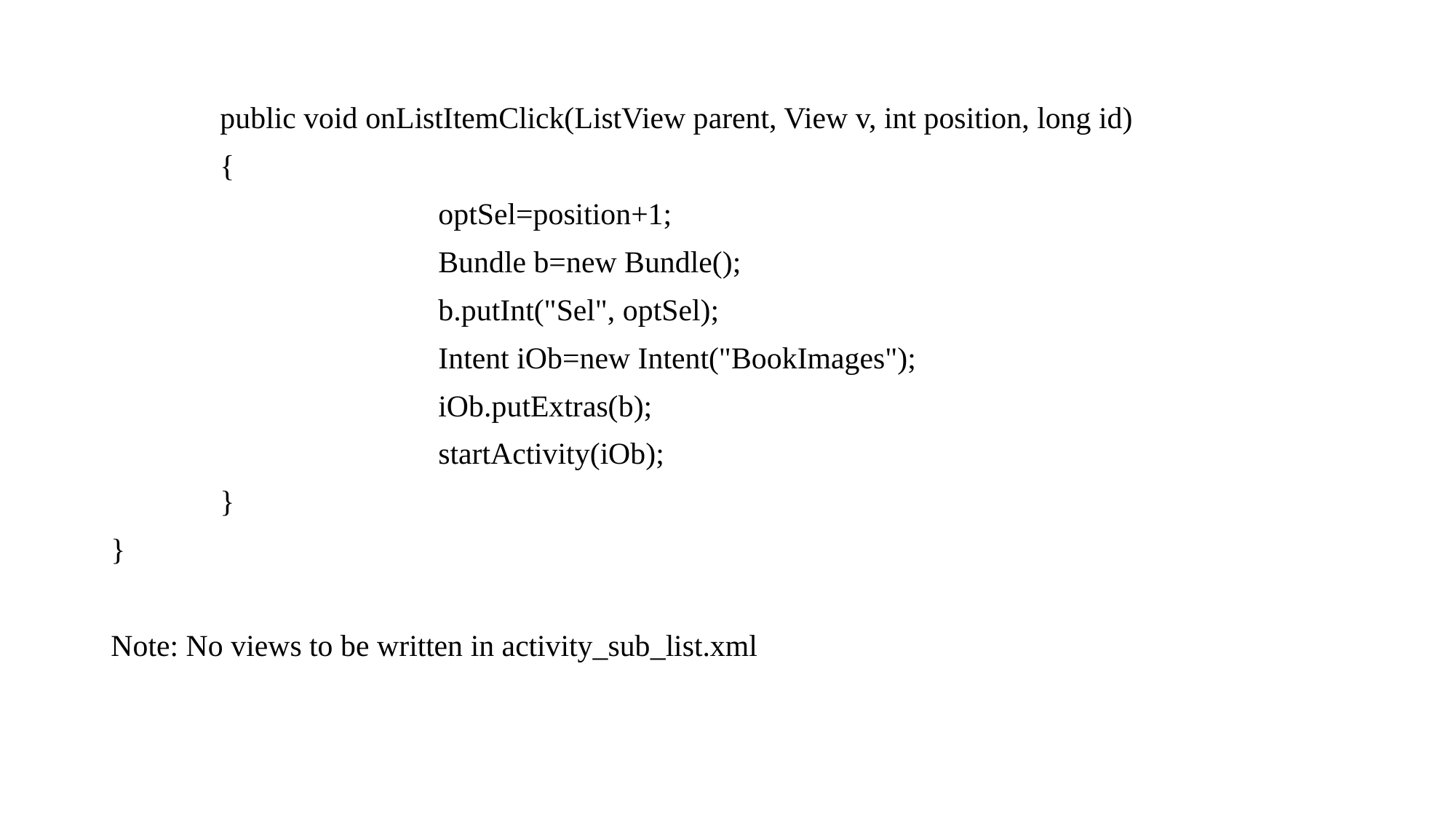

public void onListItemClick(ListView parent, View v, int position, long id)
	{
			optSel=position+1;
			Bundle b=new Bundle();
			b.putInt("Sel", optSel);
			Intent iOb=new Intent("BookImages");
			iOb.putExtras(b);
			startActivity(iOb);
	}
}

Note: No views to be written in activity_sub_list.xml